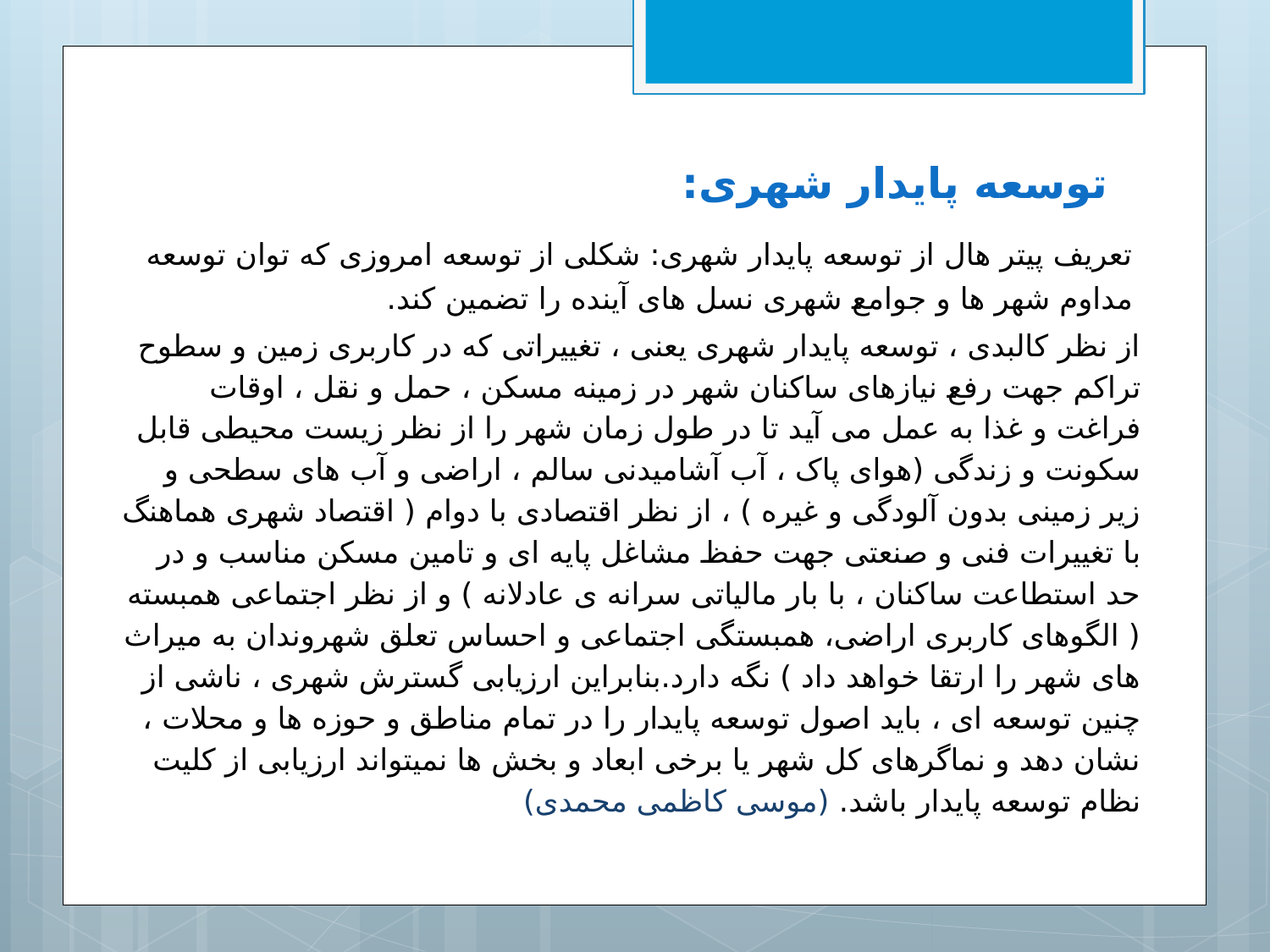

# توسعه پایدار شهری:
تعریف پیتر هال از توسعه پایدار شهری: شکلی از توسعه امروزی که توان توسعه مداوم شهر ها و جوامع شهری نسل های آینده را تضمین کند.
از نظر کالبدی ، توسعه پایدار شهری یعنی ، تغییراتی که در کاربری زمین و سطوح تراکم جهت رفع نیازهای ساکنان شهر در زمینه مسکن ، حمل و نقل ، اوقات فراغت و غذا به عمل می آید تا در طول زمان شهر را از نظر زیست محیطی قابل سکونت و زندگی (هوای پاک ، آب آشامیدنی سالم ، اراضی و آب های سطحی و زیر زمینی بدون آلودگی و غیره ) ، از نظر اقتصادی با دوام ( اقتصاد شهری هماهنگ با تغییرات فنی و صنعتی جهت حفظ مشاغل پایه ای و تامین مسکن مناسب و در حد استطاعت ساکنان ، با بار مالیاتی سرانه ی عادلانه ) و از نظر اجتماعی همبسته ( الگوهای کاربری اراضی، همبستگی اجتماعی و احساس تعلق شهروندان به میراث های شهر را ارتقا خواهد داد ) نگه دارد.بنابراین ارزیابی گسترش شهری ، ناشی از چنین توسعه ای ، باید اصول توسعه پایدار را در تمام مناطق و حوزه ها و محلات ، نشان دهد و نماگرهای کل شهر یا برخی ابعاد و بخش ها نمیتواند ارزیابی از کلیت نظام توسعه پایدار باشد. (موسی کاظمی محمدی)